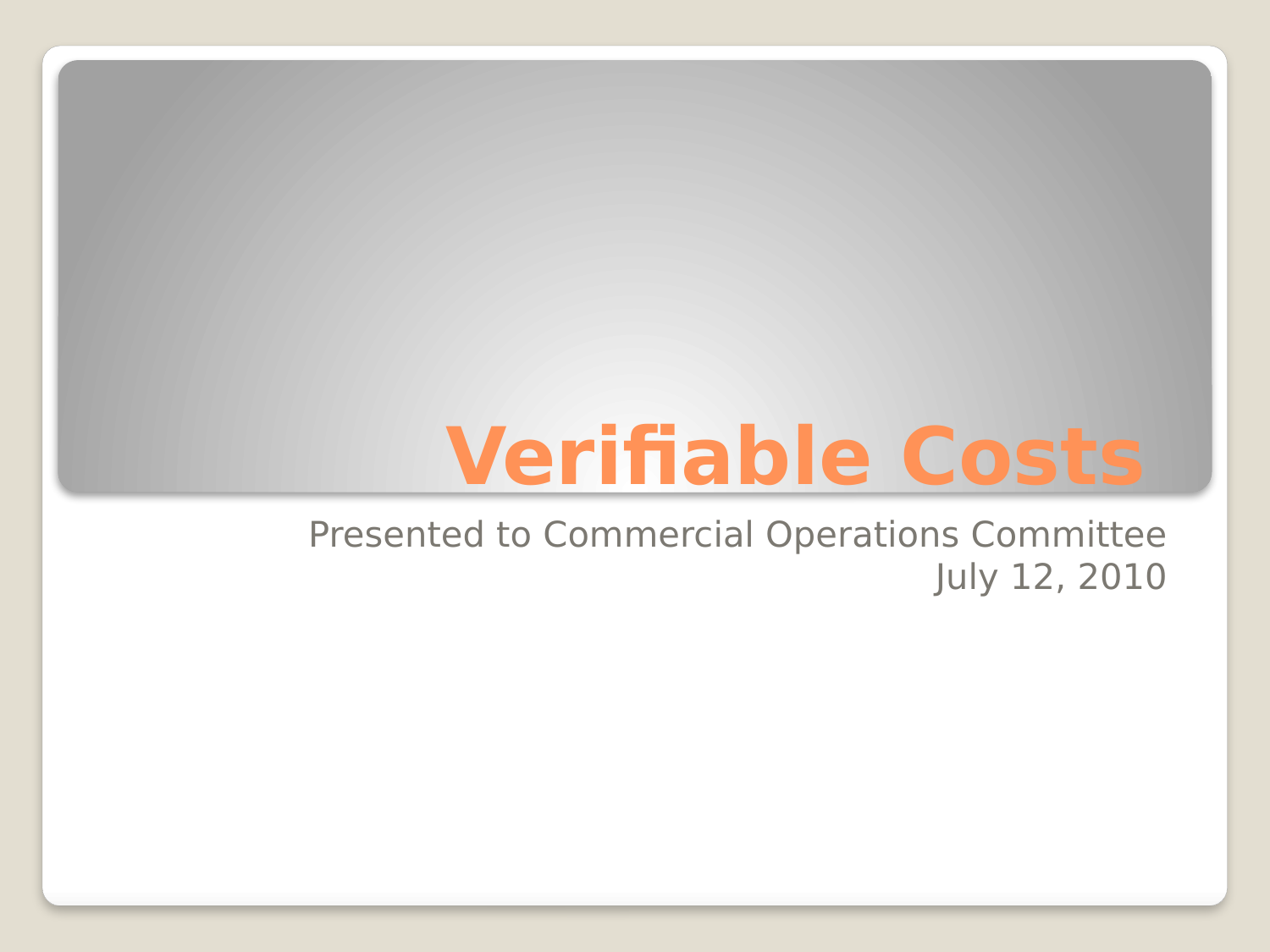

# Verifiable Costs
Presented to Commercial Operations Committee
July 12, 2010